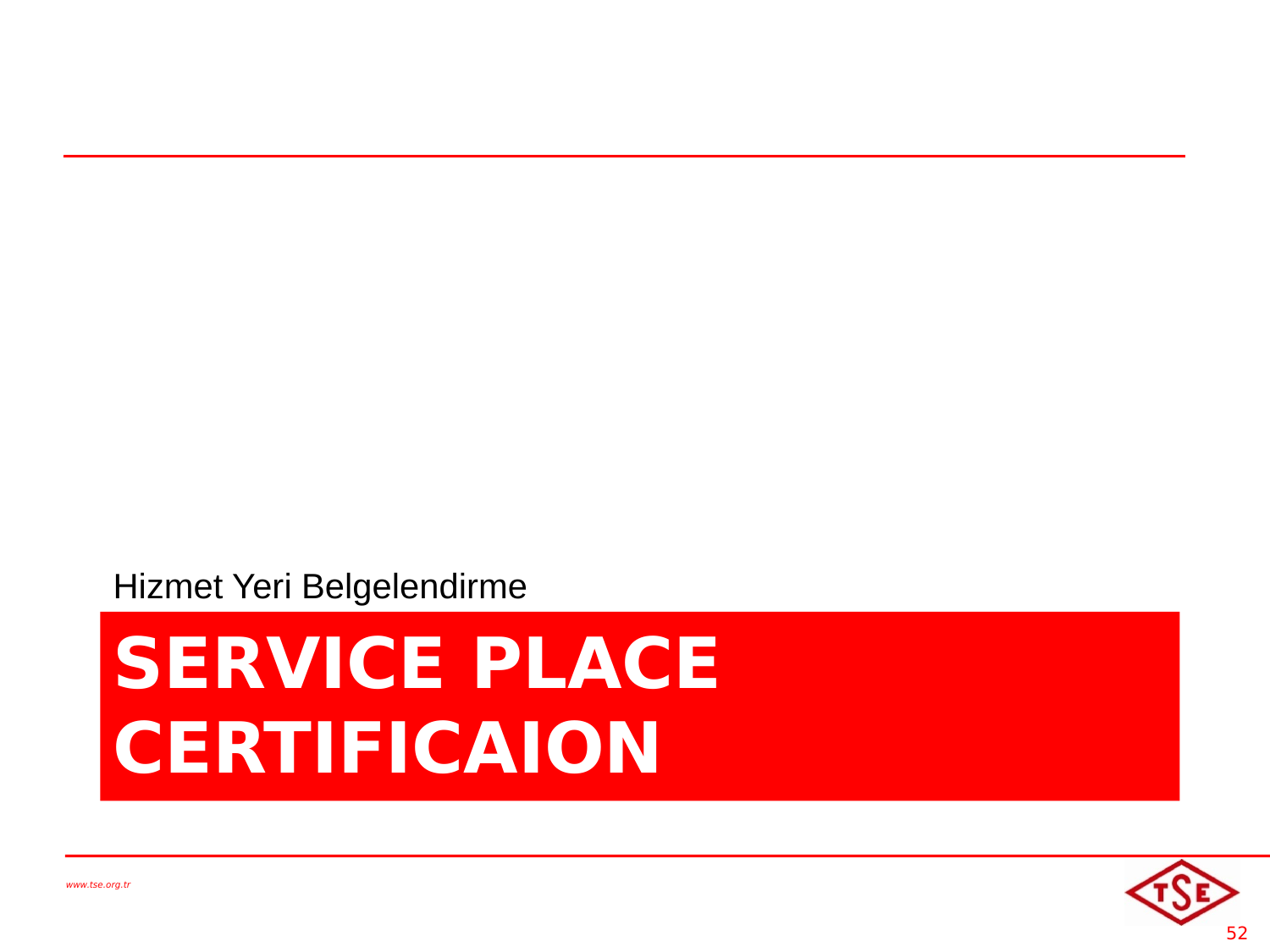

Hizmet Yeri Belgelendirme
# SERVICE PLACE CERTIFICAION

www.tse.org.tr
52